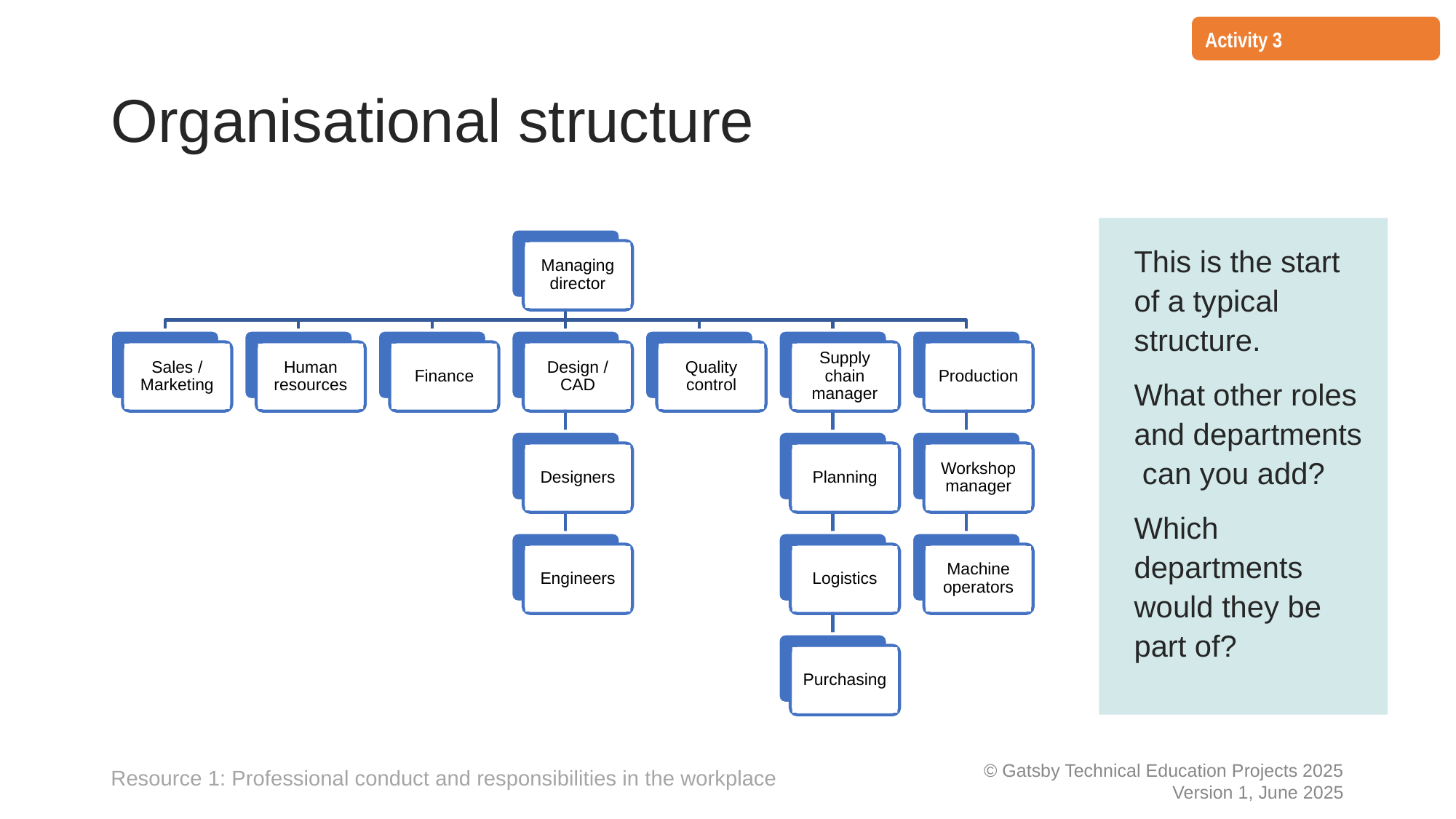

Activity 3
# Organisational structure
This is the start of a typical structure.
What other roles and departments  can you add?
Which departments would they be part of?

Managing director

Sales / Marketing
Human resources
Finance
Design / CAD
Quality control
Supply chain manager
Production

Designers
Planning
Workshop manager

Engineers
Logistics
Machine operators

Purchasing
Resource 1: Professional conduct and responsibilities in the workplace